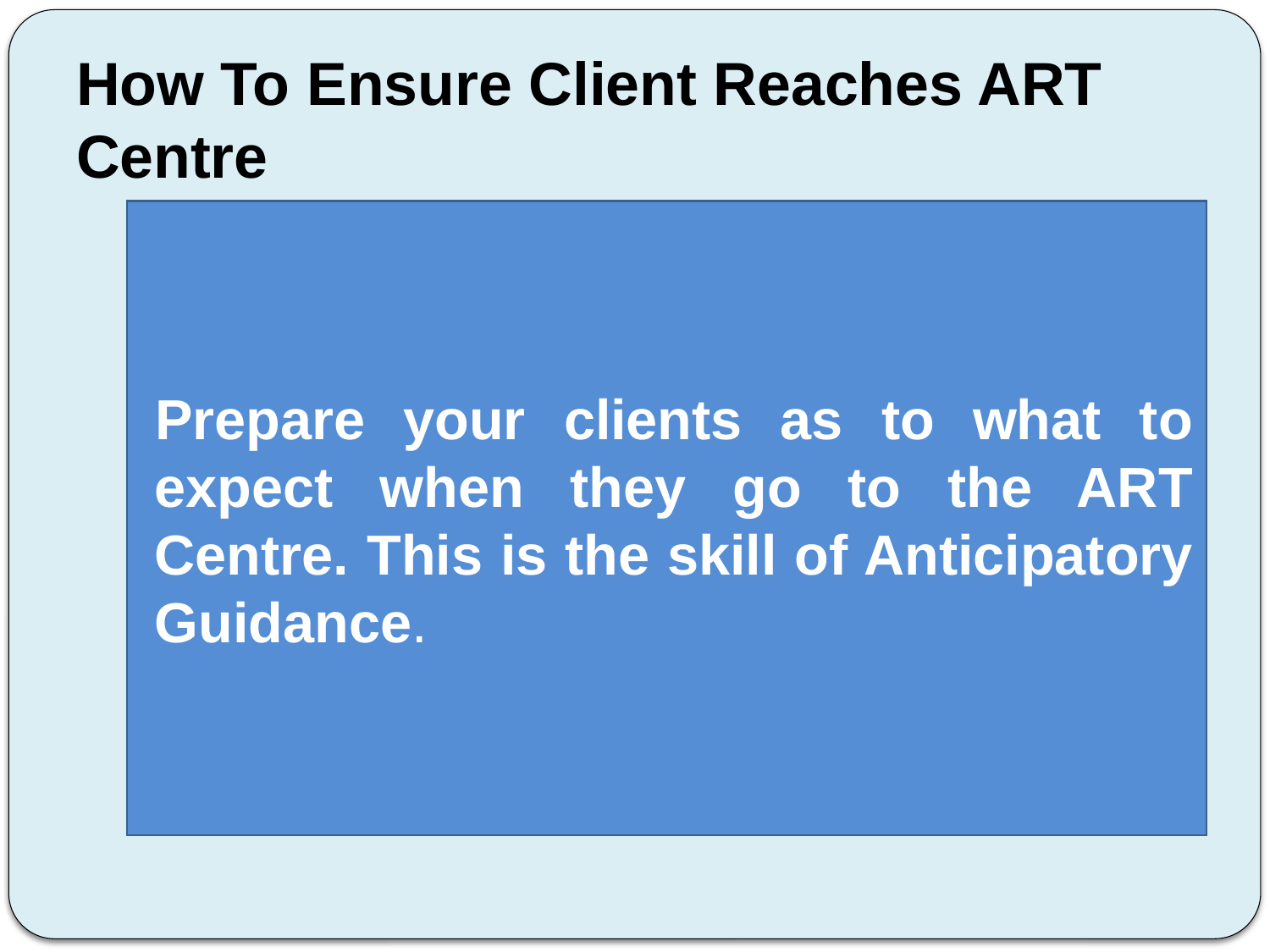

# How To Ensure Client Reaches ART Centre
Prepare your clients as to what to expect when they go to the ART Centre. This is the skill of Anticipatory Guidance.